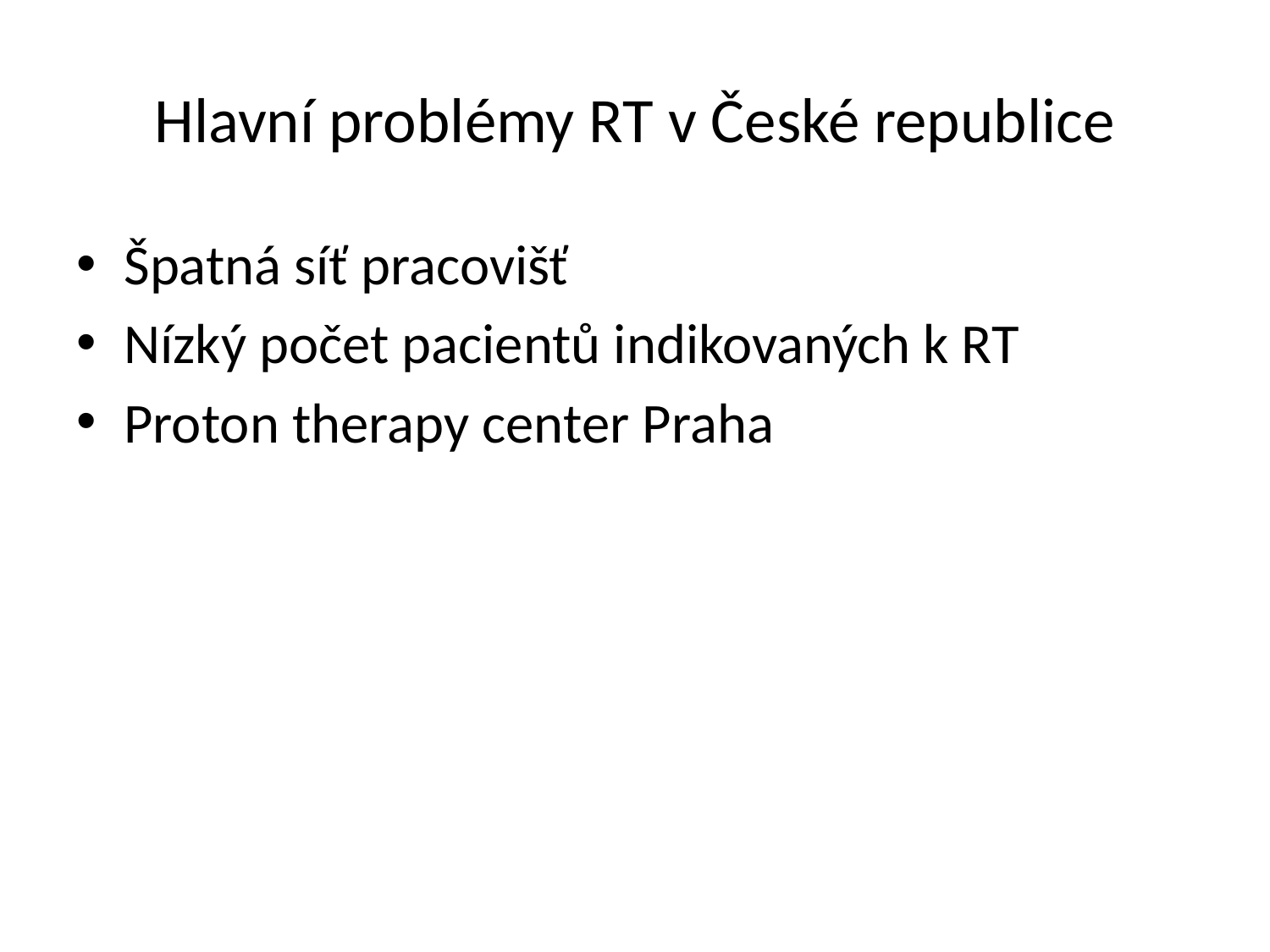

# Hlavní problémy RT v České republice
Špatná síť pracovišť
Nízký počet pacientů indikovaných k RT
Proton therapy center Praha